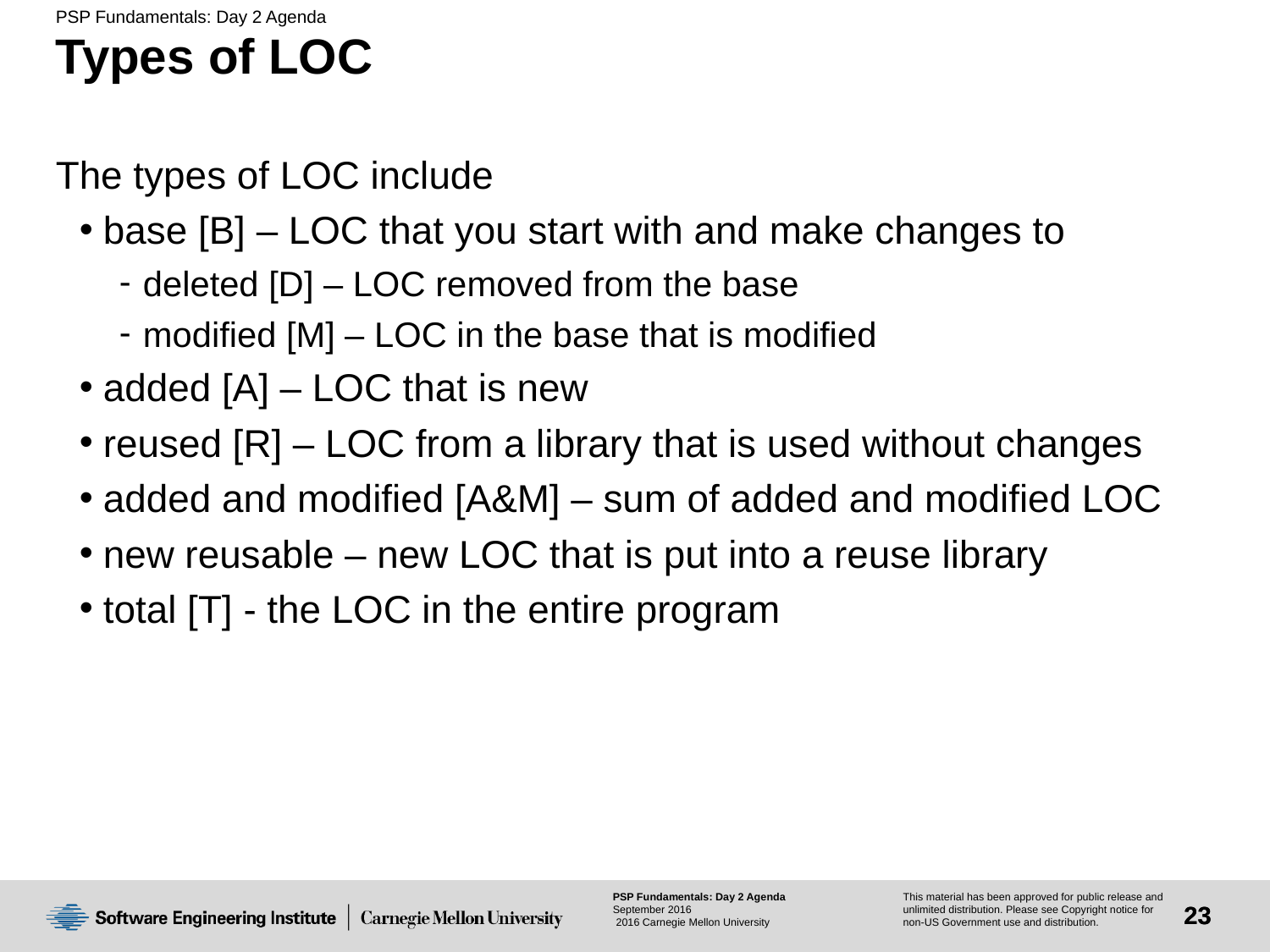

# Types of LOC
The types of LOC include
base [B] – LOC that you start with and make changes to
deleted [D] – LOC removed from the base
modified [M] – LOC in the base that is modified
added [A] – LOC that is new
reused [R] – LOC from a library that is used without changes
added and modified [A&M] – sum of added and modified LOC
new reusable – new LOC that is put into a reuse library
total [T] - the LOC in the entire program